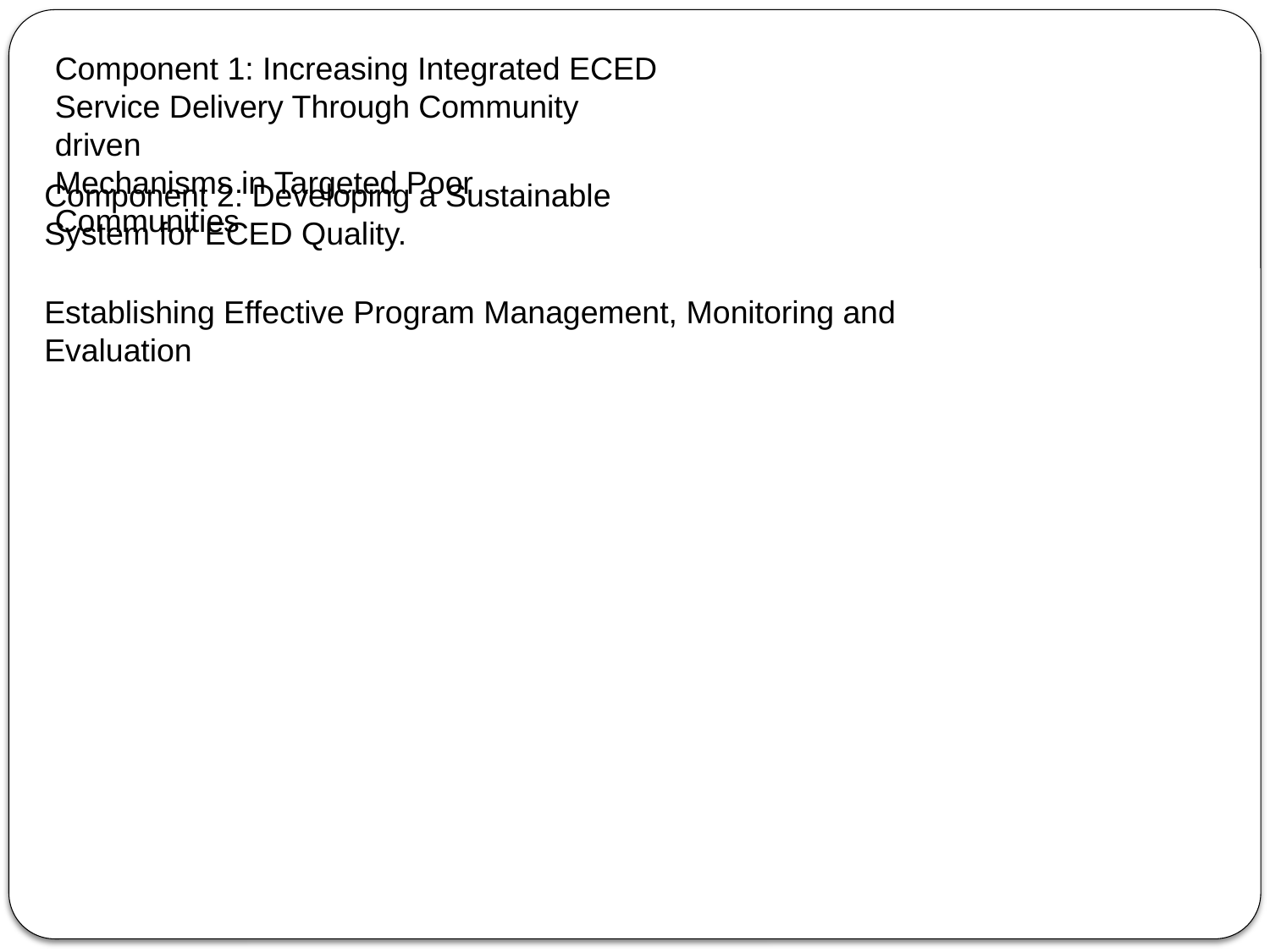

Component 1: Increasing Integrated ECED Service Delivery Through Community driven
Mechanisms in Targeted Poor Communities
Component 2: Developing a Sustainable System for ECED Quality.
Establishing Effective Program Management, Monitoring and
Evaluation